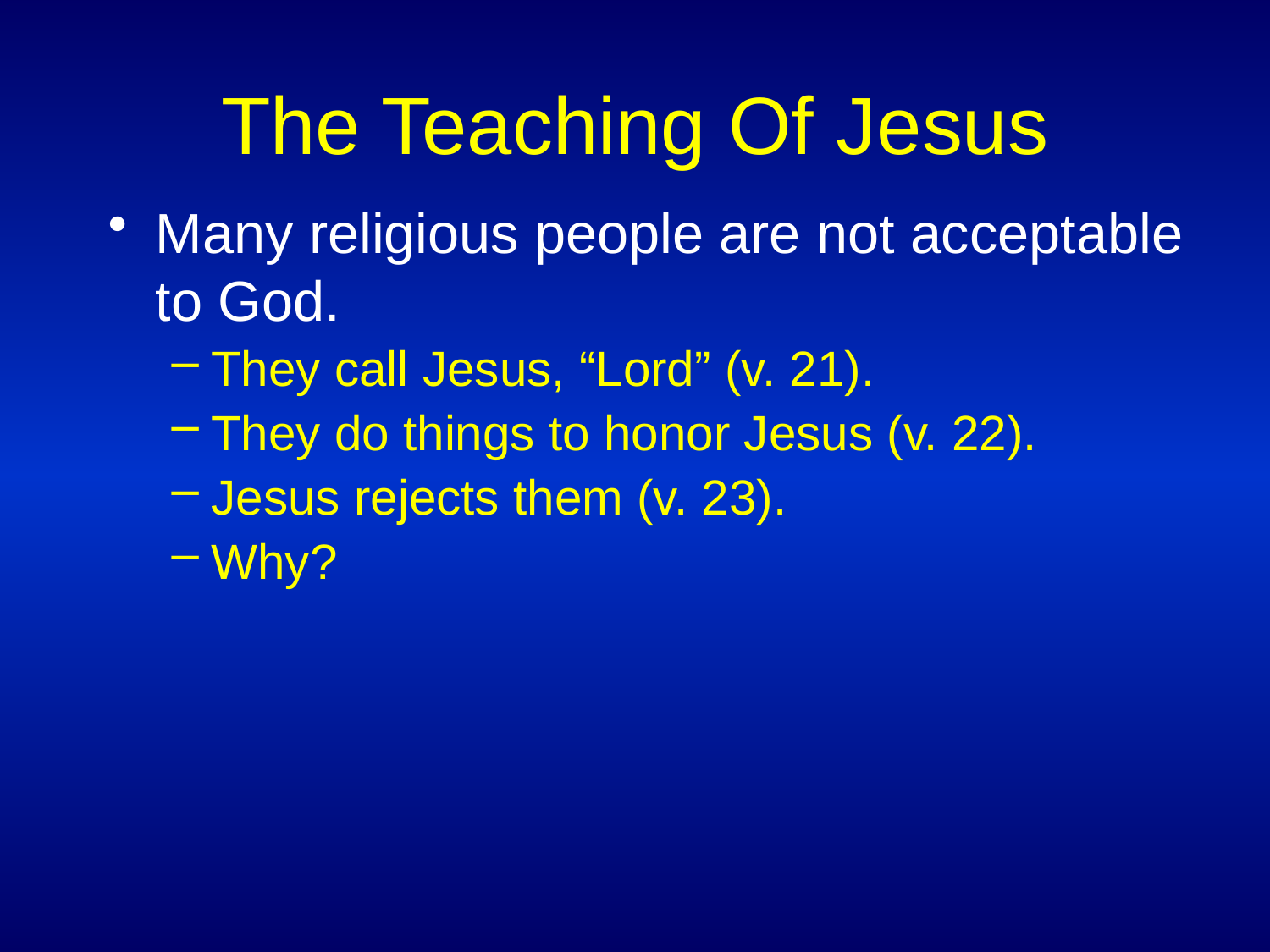

# The Teaching Of Jesus
Many religious people are not acceptable to God.
They call Jesus, “Lord” (v. 21).
They do things to honor Jesus (v. 22).
Jesus rejects them (v. 23).
Why?